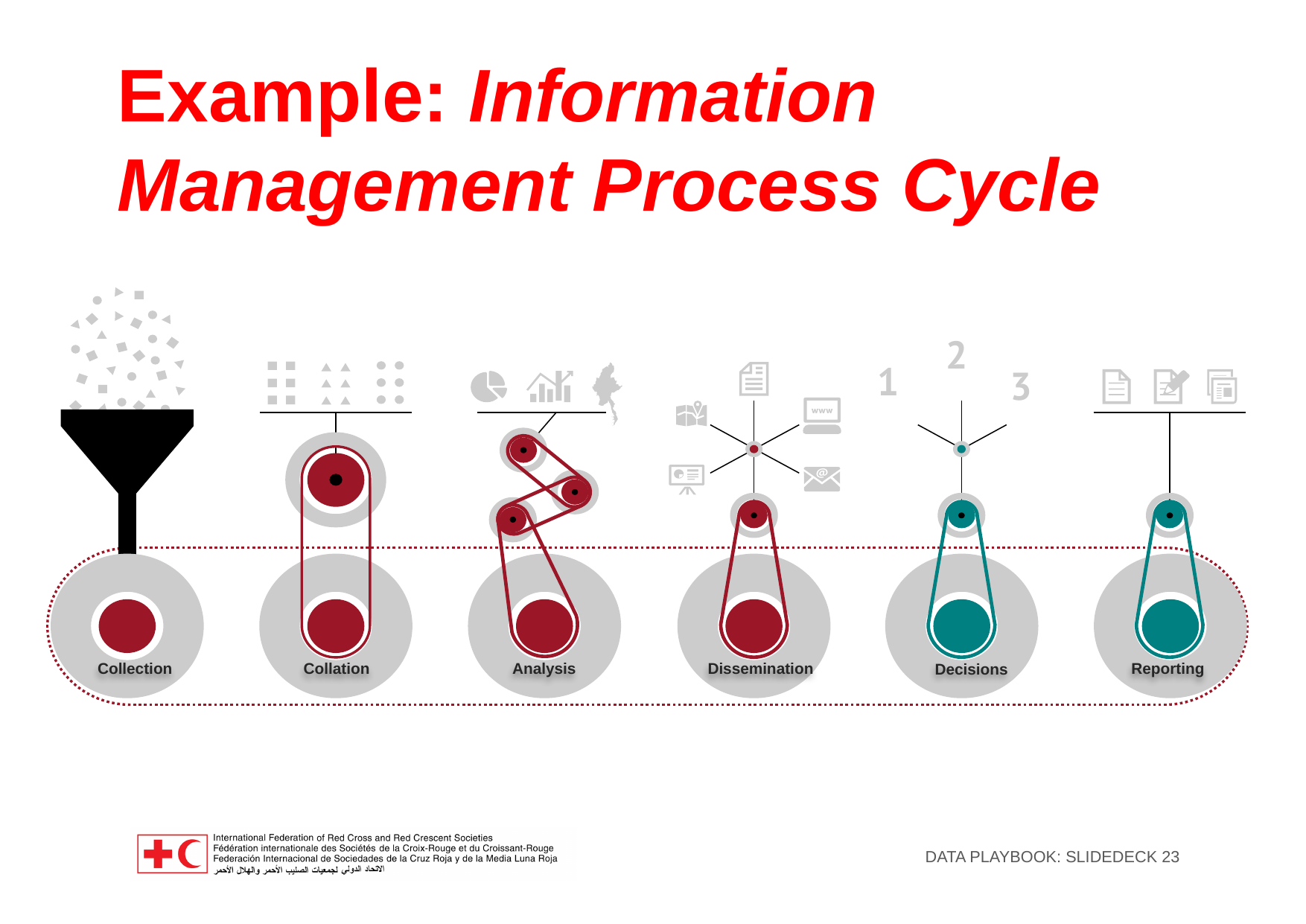

Example: Information Management Process Cycle

2

1

3

Collection
Reporting
Analysis
Dissemination
Collation
Decisions